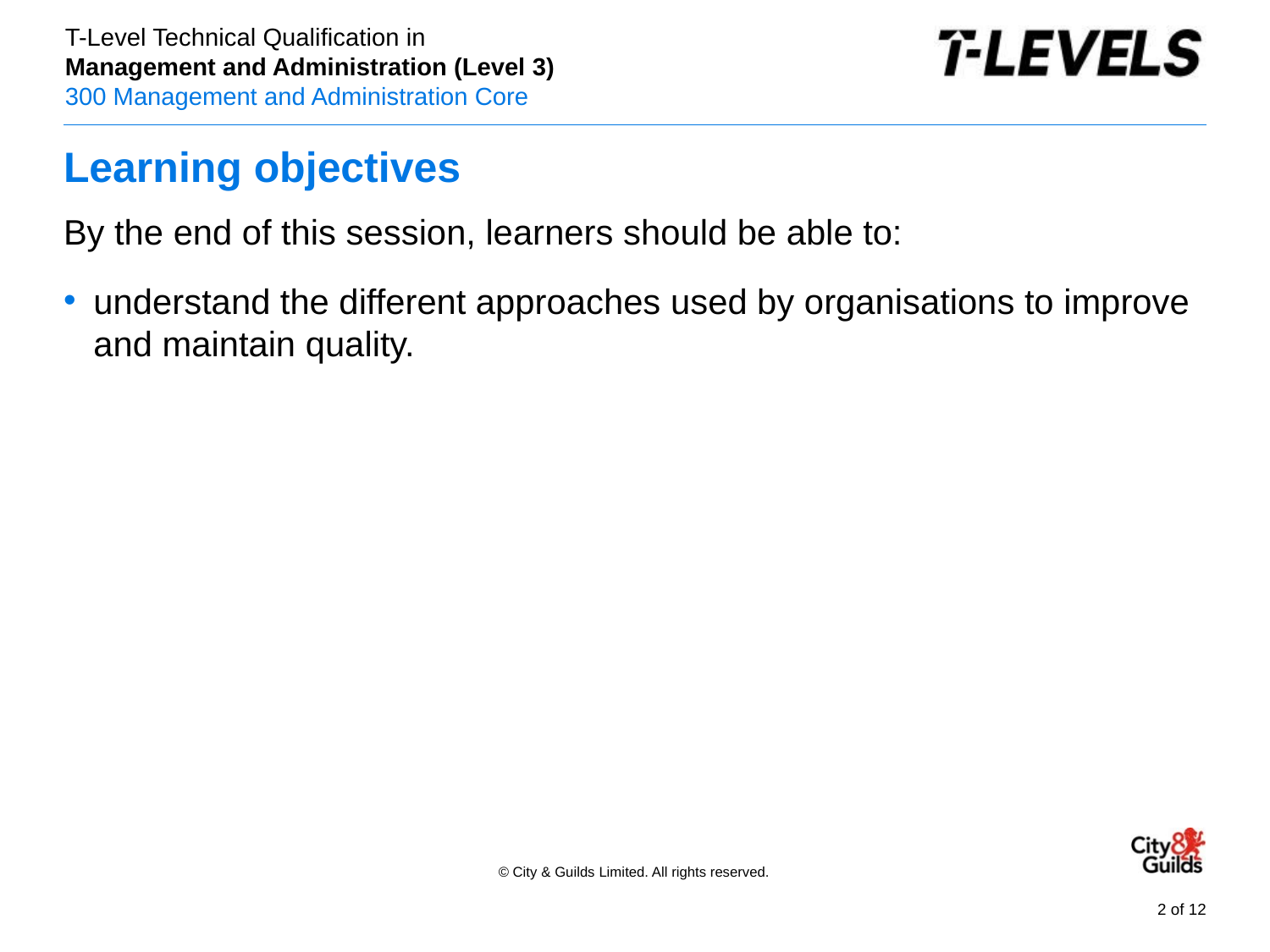

# Learning objectives
By the end of this session, learners should be able to:
understand the different approaches used by organisations to improve and maintain quality.